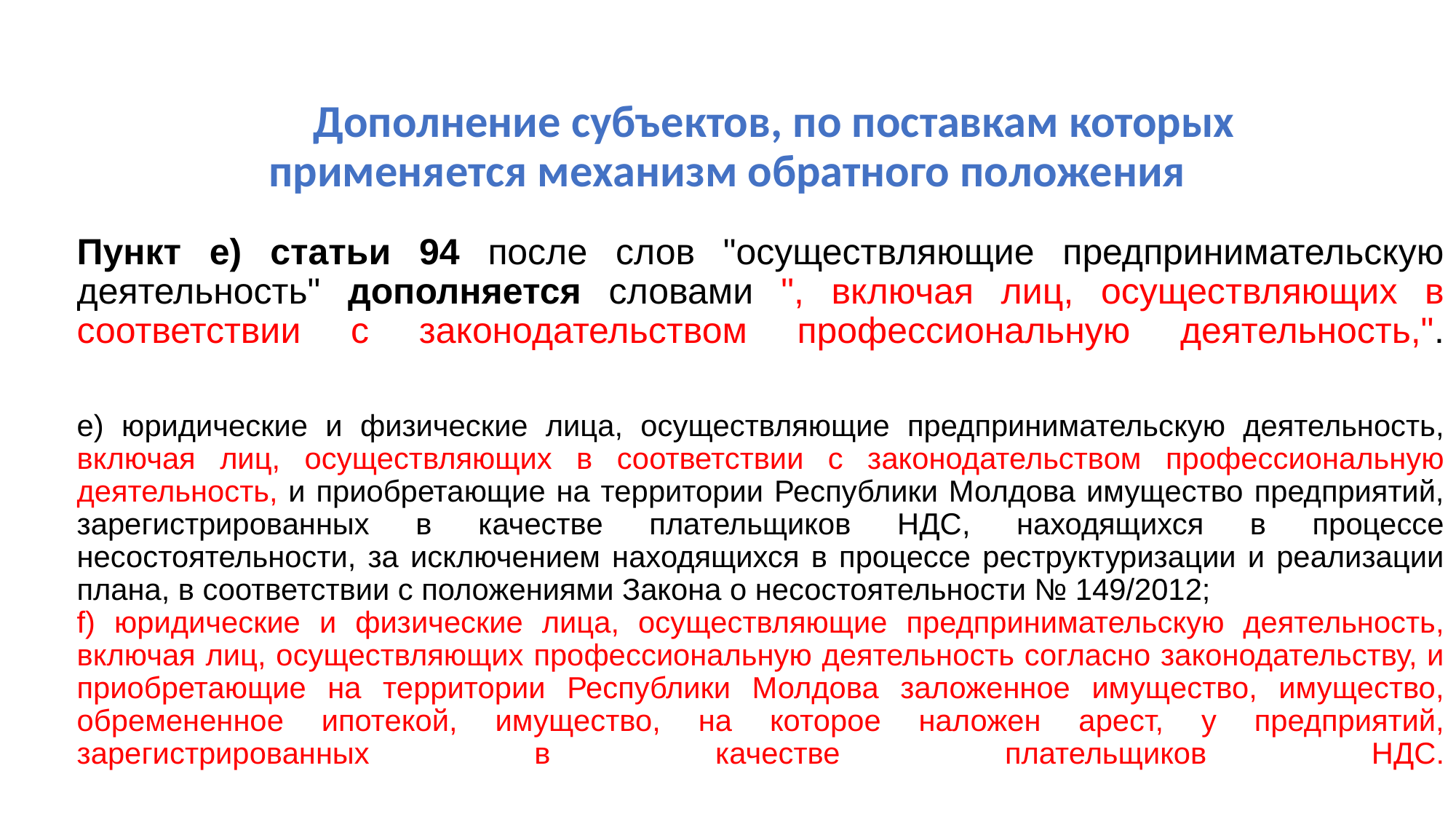

# Дополнение субъектов, по поставкам которых применяется механизм обратного положения
Пункт e) статьи 94 после слов "осуществляющие предпринимательскую деятельность" дополняется словами ", включая лиц, осуществляющих в соответствии с законодательством профессиональную деятельность,".
е) юридические и физические лица, осуществляющие предпринимательскую деятельность, включая лиц, осуществляющих в соответствии с законодательством профессиональную деятельность, и приобретающие на территории Республики Молдова имущество предприятий, зарегистрированных в качестве плательщиков НДС, находящихся в процессе несостоятельности, за исключением находящихся в процессе реструктуризации и реализации плана, в соответствии с положениями Закона о несостоятельности № 149/2012;
f) юридические и физические лица, осуществляющие предпринимательскую деятельность, включая лиц, осуществляющих профессиональную деятельность согласно законодательству, и приобретающие на территории Республики Молдова заложенное имущество, имущество, обремененное ипотекой, имущество, на которое наложен арест, у предприятий, зарегистрированных в качестве плательщиков НДС.